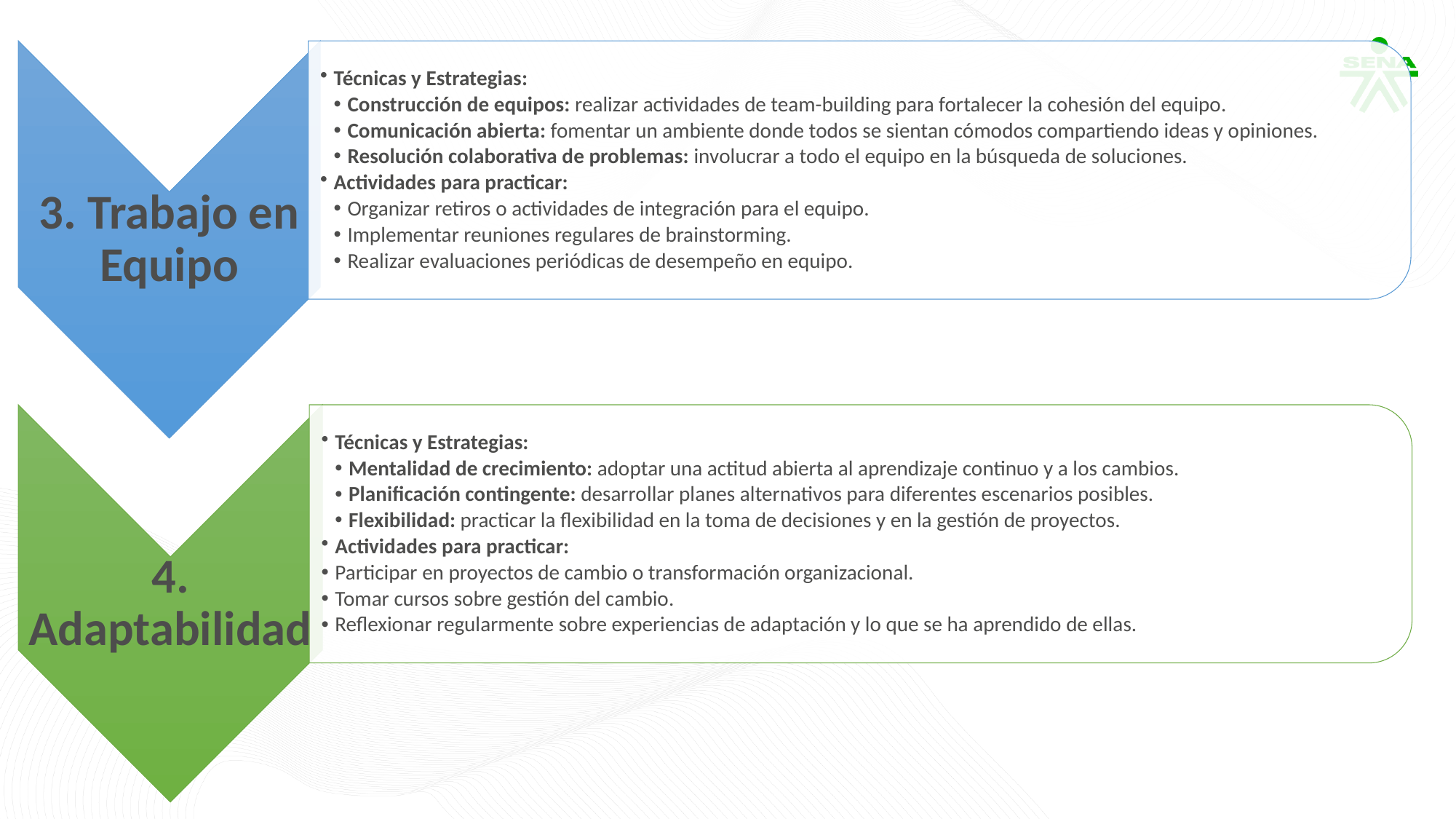

3. Trabajo en Equipo
Técnicas y Estrategias:
Construcción de equipos: realizar actividades de team-building para fortalecer la cohesión del equipo.
Comunicación abierta: fomentar un ambiente donde todos se sientan cómodos compartiendo ideas y opiniones.
Resolución colaborativa de problemas: involucrar a todo el equipo en la búsqueda de soluciones.
Actividades para practicar:
Organizar retiros o actividades de integración para el equipo.
Implementar reuniones regulares de brainstorming.
Realizar evaluaciones periódicas de desempeño en equipo.
4. Adaptabilidad
Técnicas y Estrategias:
Mentalidad de crecimiento: adoptar una actitud abierta al aprendizaje continuo y a los cambios.
Planificación contingente: desarrollar planes alternativos para diferentes escenarios posibles.
Flexibilidad: practicar la flexibilidad en la toma de decisiones y en la gestión de proyectos.
Actividades para practicar:
Participar en proyectos de cambio o transformación organizacional.
Tomar cursos sobre gestión del cambio.
Reflexionar regularmente sobre experiencias de adaptación y lo que se ha aprendido de ellas.